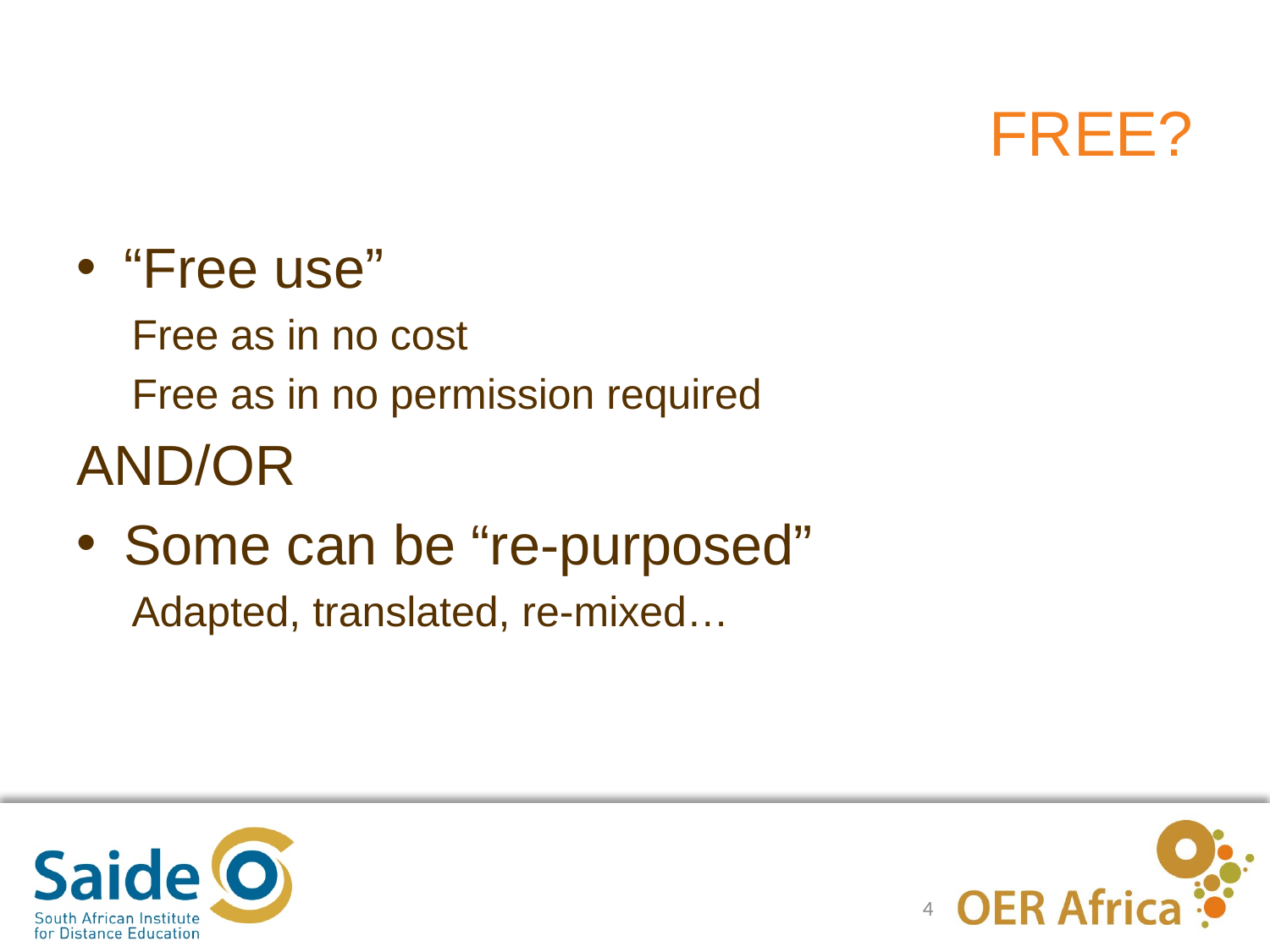

# FREE?
“Free use”
Free as in no cost
Free as in no permission required
AND/OR
Some can be “re-purposed”
Adapted, translated, re-mixed…
4